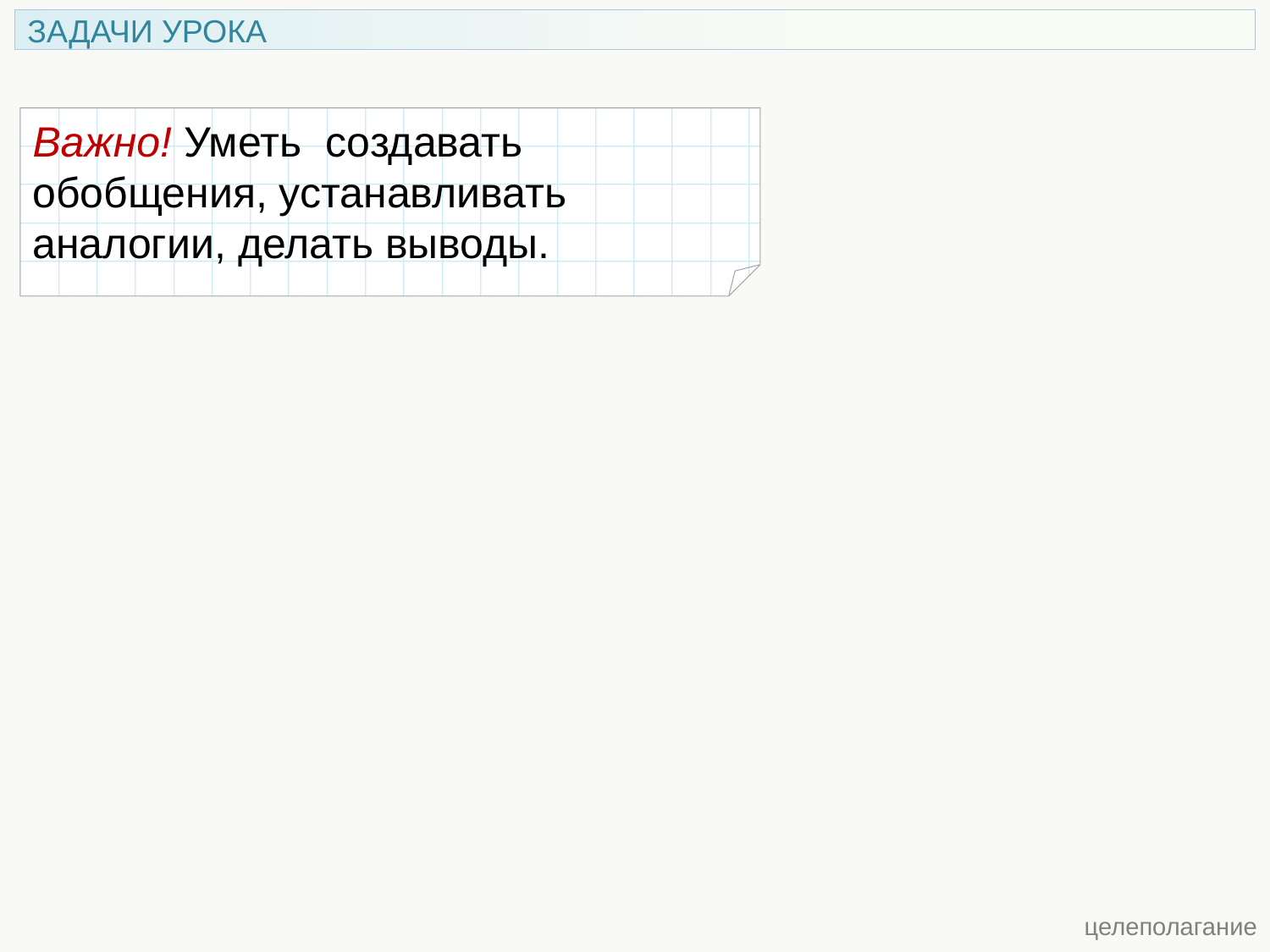

ЗАДАЧИ УРОКА

Важно! Уметь  создавать обобщения, устанавливать аналогии, делать выводы.
  целеполагание